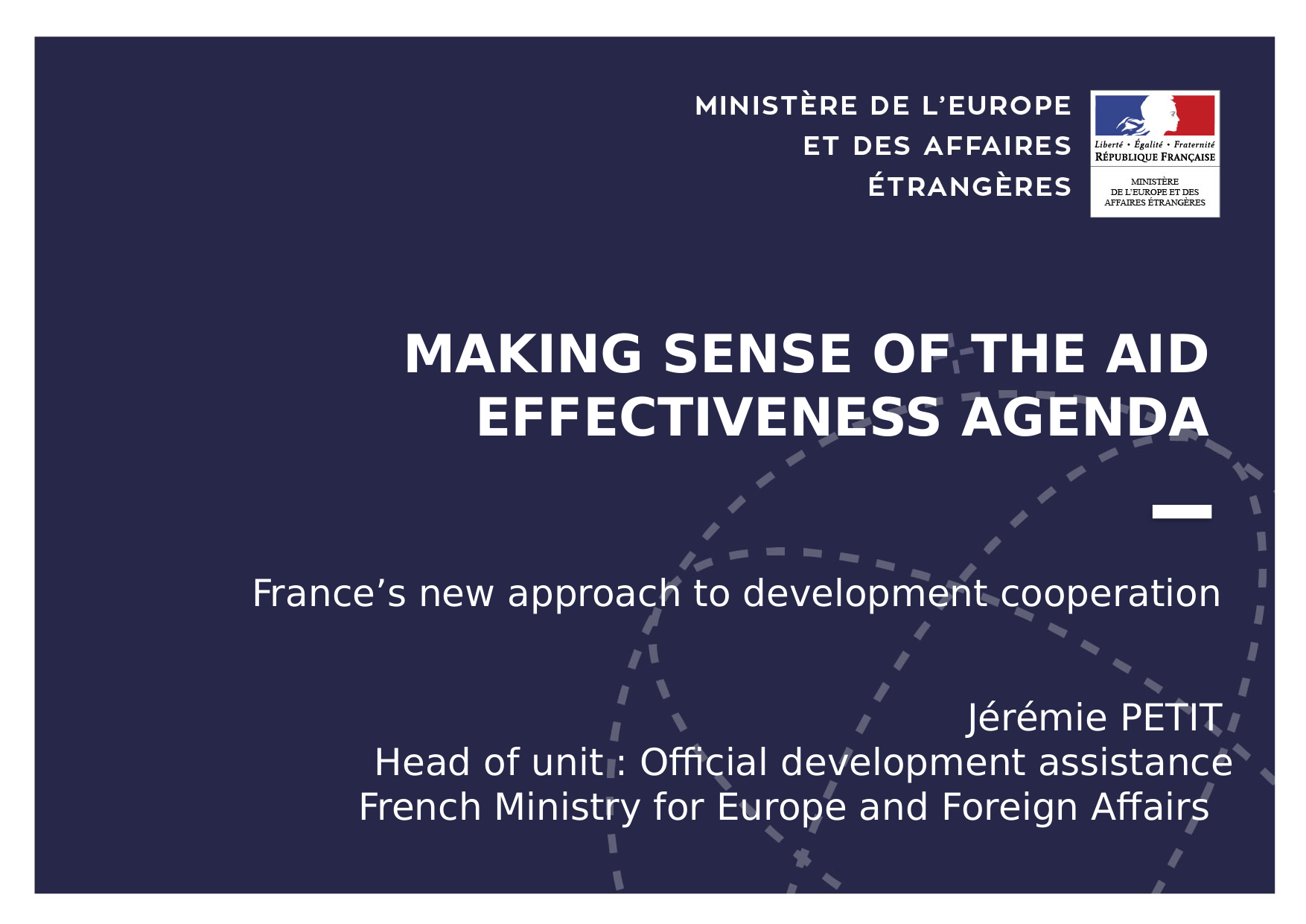

# Making sense of the aid effectiveness agenda
France’s new approach to development cooperation
Jérémie PETIT
Head of unit : Official development assistance
French Ministry for Europe and Foreign Affairs